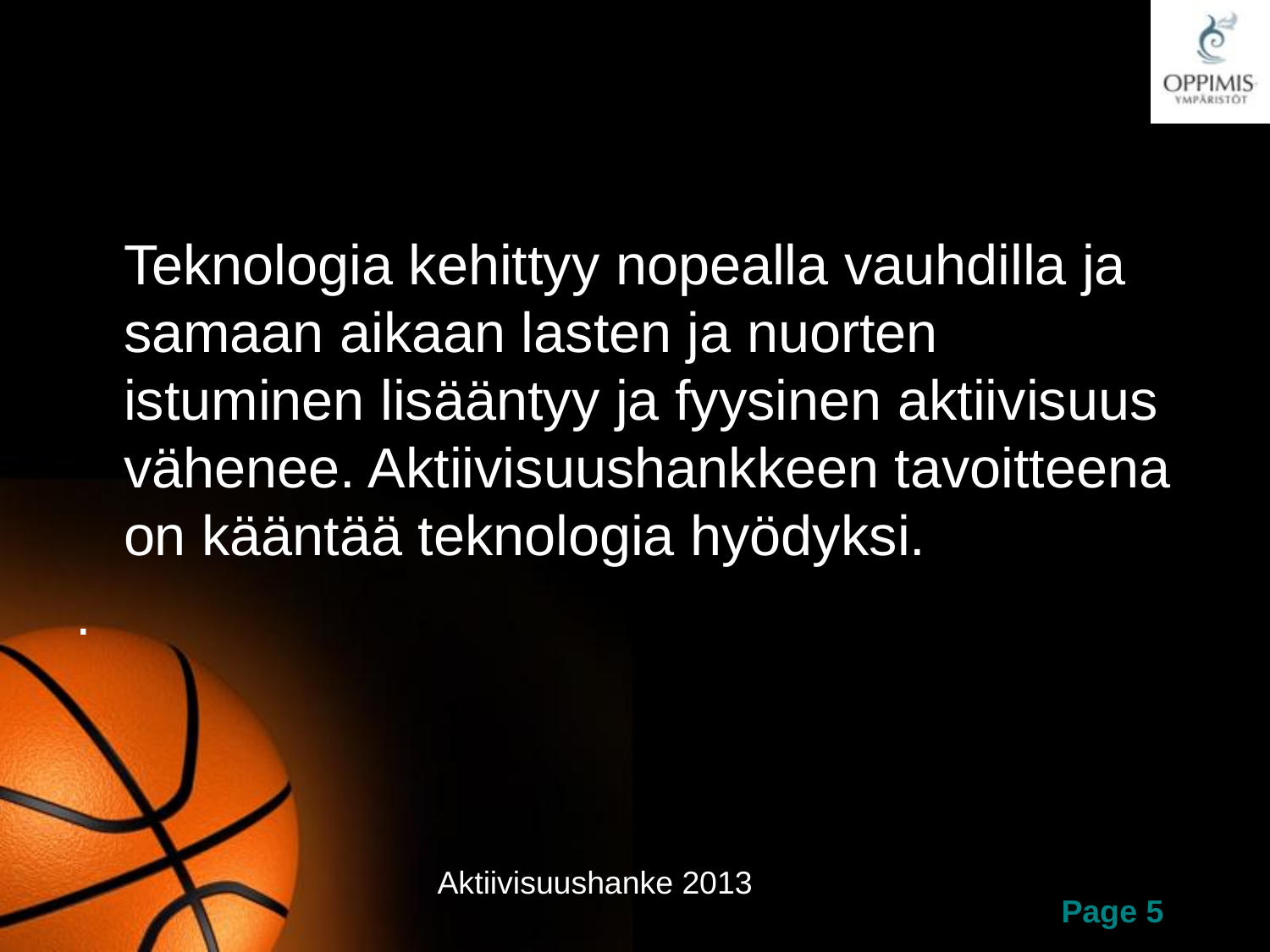

#
	Teknologia kehittyy nopealla vauhdilla ja samaan aikaan lasten ja nuorten istuminen lisääntyy ja fyysinen aktiivisuus vähenee. Aktiivisuushankkeen tavoitteena on kääntää teknologia hyödyksi.
.

Aktiivisuushanke 2013